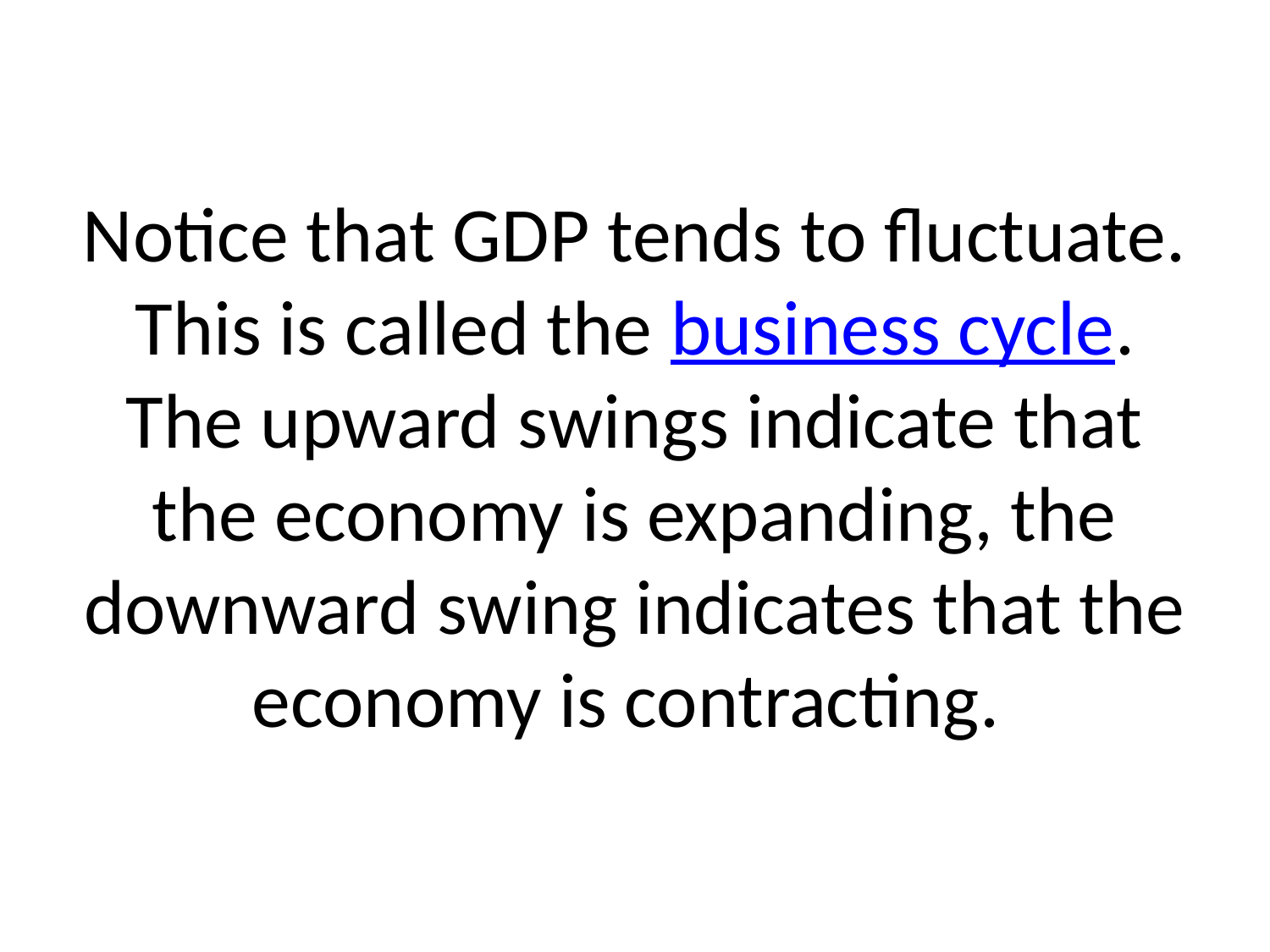

# Notice that GDP tends to fluctuate. This is called the business cycle. The upward swings indicate that the economy is expanding, the downward swing indicates that the economy is contracting.